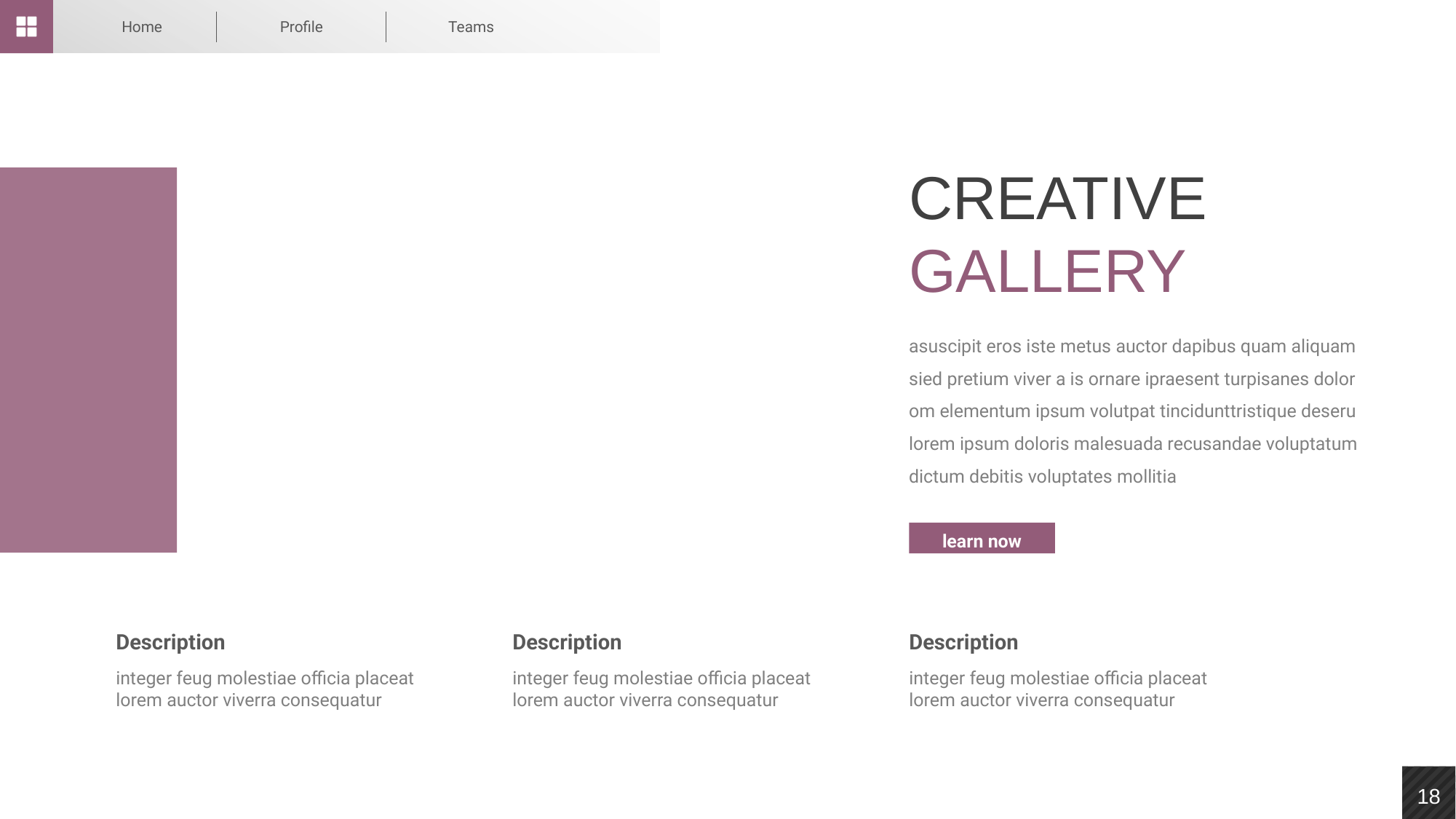

Home
Profile
Teams

18
CREATIVE GALLERY

asuscipit eros iste metus auctor dapibus quam aliquam sied pretium viver a is ornare ipraesent turpisanes dolor om elementum ipsum volutpat tincidunttristique deseru lorem ipsum doloris malesuada recusandae voluptatum dictum debitis voluptates mollitia
learn now

Description
Description
Description
integer feug molestiae officia placeat lorem auctor viverra consequatur
integer feug molestiae officia placeat lorem auctor viverra consequatur
integer feug molestiae officia placeat lorem auctor viverra consequatur